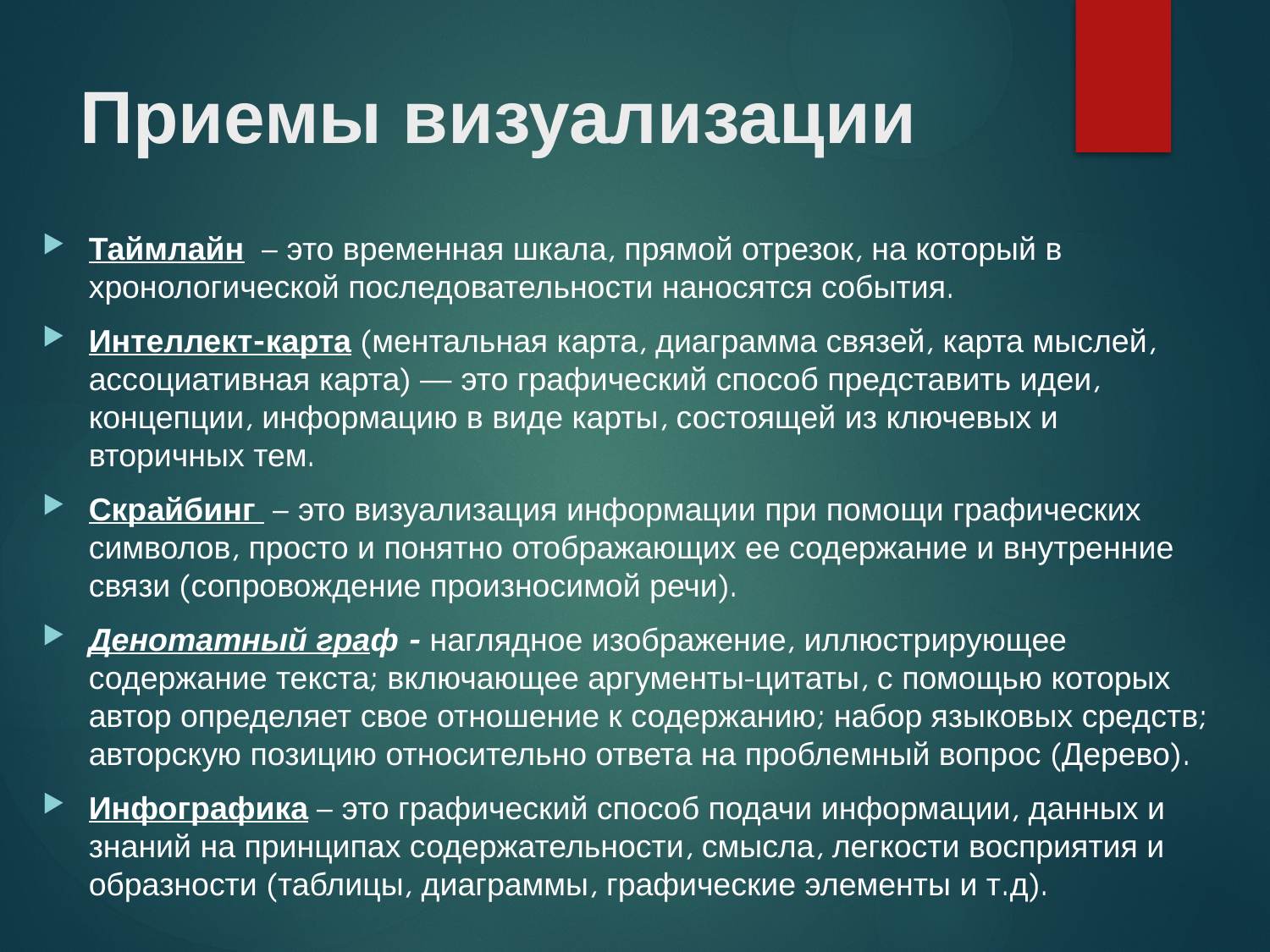

# Приемы визуализации
Таймлайн  – это временная шкала, прямой отрезок, на который в хронологической последовательности наносятся события.
Интеллект-карта (ментальная карта, диаграмма связей, карта мыслей, ассоциативная карта) — это графический способ представить идеи, концепции, информацию в виде карты, состоящей из ключевых и вторичных тем.
Скрайбинг  – это визуализация информации при помощи графических символов, просто и понятно отображающих ее содержание и внутренние связи (сопровождение произносимой речи).
Денотатный граф - наглядное изображение, иллюстрирующее содержание текста; включающее аргументы-цитаты, с помощью которых автор определяет свое отношение к содержанию; набор языковых средств; авторскую позицию относительно ответа на проблемный вопрос (Дерево).
Инфографика – это графический способ подачи информации, данных и знаний на принципах содержательности, смысла, легкости восприятия и образности (таблицы, диаграммы, графические элементы и т.д).